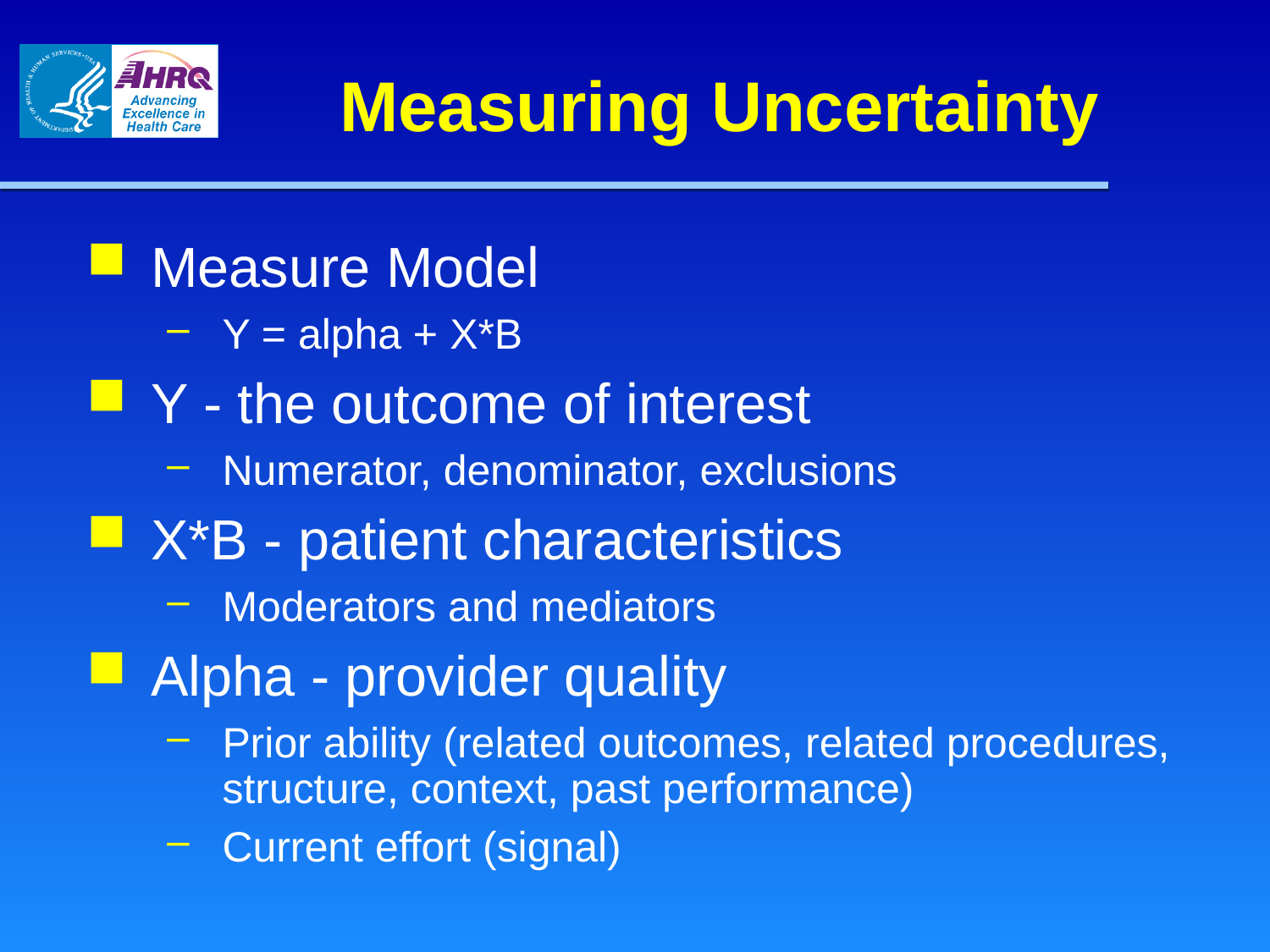

# Measuring Uncertainty
Measure Model
Y = alpha + X*B
Y - the outcome of interest
Numerator, denominator, exclusions
X*B - patient characteristics
Moderators and mediators
Alpha - provider quality
Prior ability (related outcomes, related procedures, structure, context, past performance)
Current effort (signal)